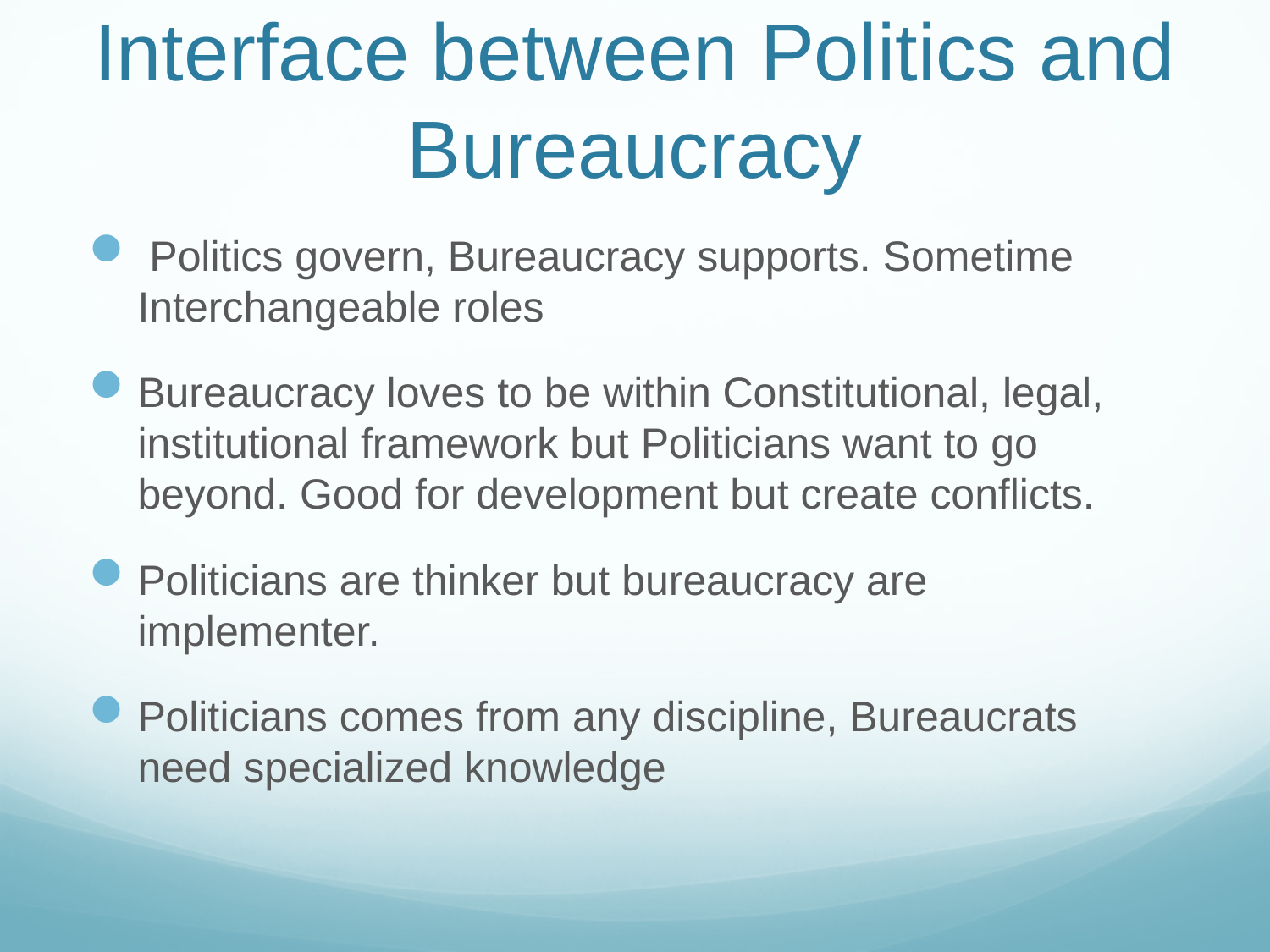

# Interface between Politics and Bureaucracy
 Politics govern, Bureaucracy supports. Sometime Interchangeable roles
Bureaucracy loves to be within Constitutional, legal, institutional framework but Politicians want to go beyond. Good for development but create conflicts.
Politicians are thinker but bureaucracy are implementer.
Politicians comes from any discipline, Bureaucrats need specialized knowledge